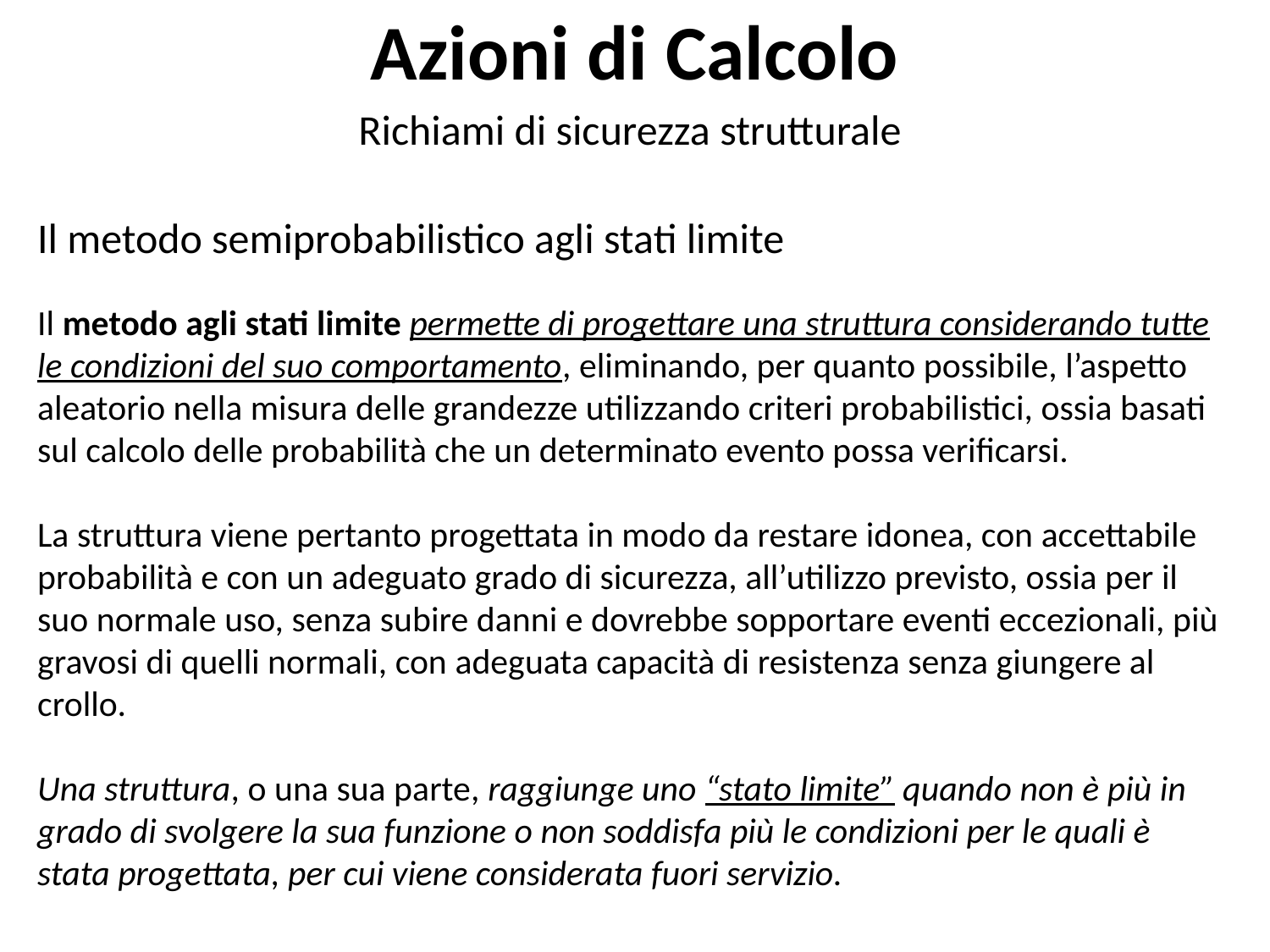

Azioni di Calcolo
Richiami di sicurezza strutturale
Il metodo semiprobabilistico agli stati limite

Il metodo agli stati limite permette di progettare una struttura considerando tutte le condizioni del suo comportamento, eliminando, per quanto possibile, l’aspetto aleatorio nella misura delle grandezze utilizzando criteri probabilistici, ossia basati sul calcolo delle probabilità che un determinato evento possa verificarsi.

La struttura viene pertanto progettata in modo da restare idonea, con accettabile probabilità e con un adeguato grado di sicurezza, all’utilizzo previsto, ossia per il suo normale uso, senza subire danni e dovrebbe sopportare eventi eccezionali, più gravosi di quelli normali, con adeguata capacità di resistenza senza giungere al crollo.

Una struttura, o una sua parte, raggiunge uno “stato limite” quando non è più in grado di svolgere la sua funzione o non soddisfa più le condizioni per le quali è stata progettata, per cui viene considerata fuori servizio.